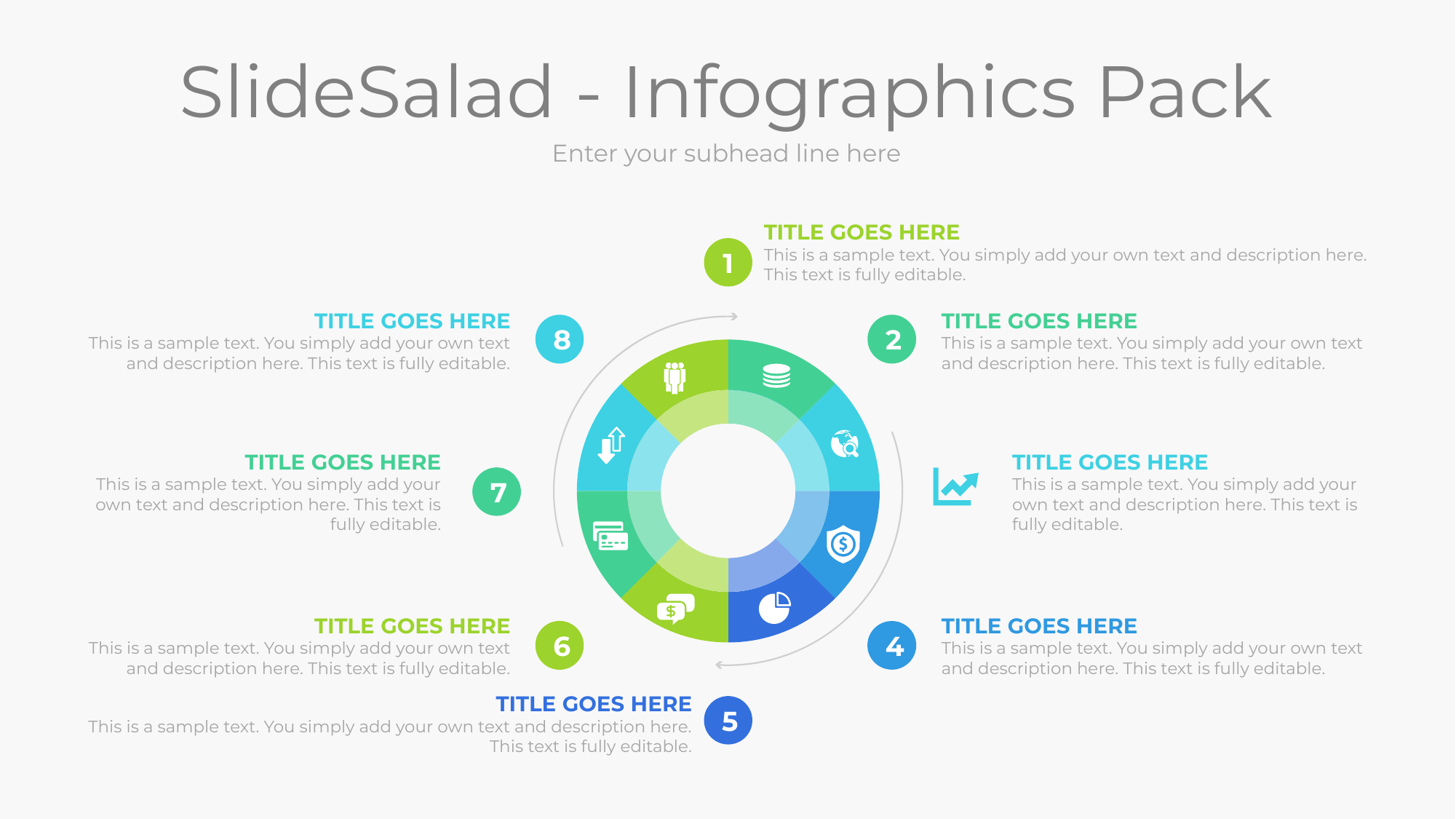

# SlideSalad - Infographics Pack
Enter your subhead line here
TITLE GOES HERE
This is a sample text. You simply add your own text and description here. This text is fully editable.
1
TITLE GOES HERE
This is a sample text. You simply add your own text and description here. This text is fully editable.
TITLE GOES HERE
This is a sample text. You simply add your own text and description here. This text is fully editable.
2
8

TITLE GOES HERE
This is a sample text. You simply add your own text and description here. This text is fully editable.
TITLE GOES HERE
This is a sample text. You simply add your own text and description here. This text is fully editable.
7

TITLE GOES HERE
This is a sample text. You simply add your own text and description here. This text is fully editable.
TITLE GOES HERE
This is a sample text. You simply add your own text and description here. This text is fully editable.
6
4
TITLE GOES HERE
This is a sample text. You simply add your own text and description here. This text is fully editable.
5